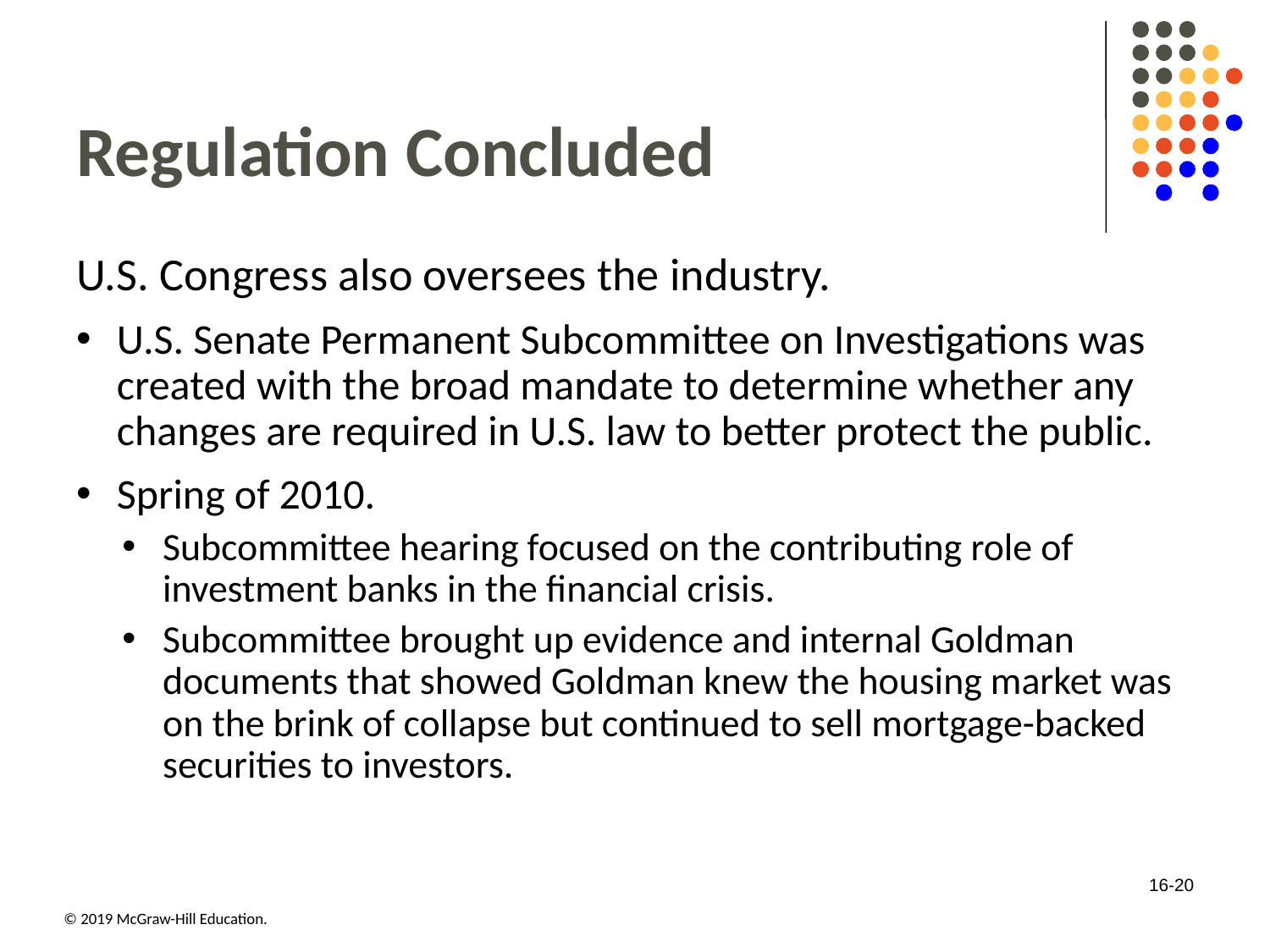

# Regulation Concluded
U.S. Congress also oversees the industry.
U.S. Senate Permanent Subcommittee on Investigations was created with the broad mandate to determine whether any changes are required in U.S. law to better protect the public.
Spring of 2010.
Subcommittee hearing focused on the contributing role of investment banks in the financial crisis.
Subcommittee brought up evidence and internal Goldman documents that showed Goldman knew the housing market was on the brink of collapse but continued to sell mortgage-backed securities to investors.
16-20